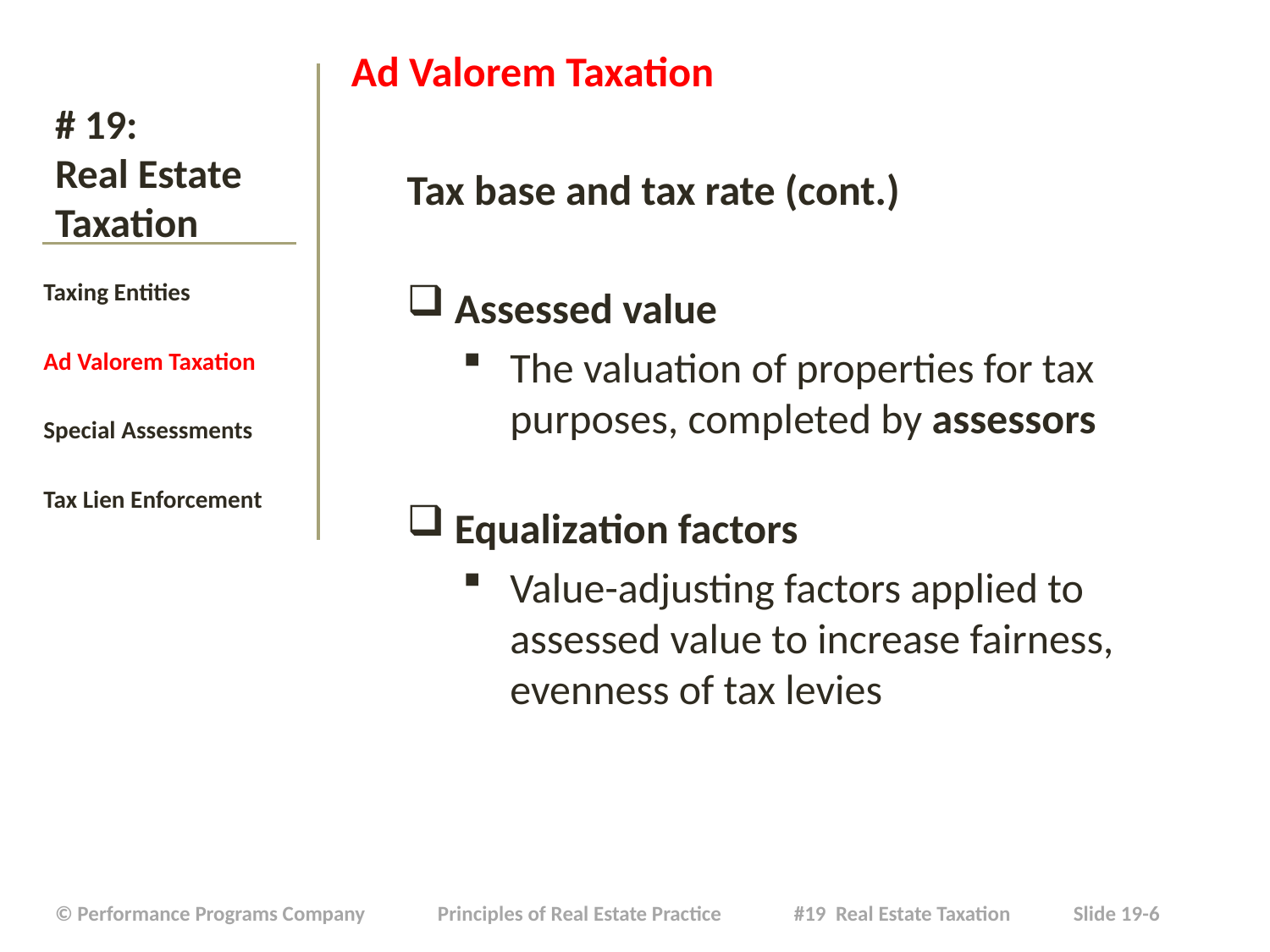

Ad Valorem Taxation

Tax base and tax rate (cont.)

Assessed value
The valuation of properties for tax purposes, completed by assessors
Equalization factors
Value-adjusting factors applied to assessed value to increase fairness, evenness of tax levies

# # 19: Real Estate Taxation

Taxing Entities

Ad Valorem Taxation

Special Assessments

Tax Lien Enforcement

| © Performance Programs Company Principles of Real Estate Practice #19 Real Estate Taxation Slide 19-6 |
| --- |